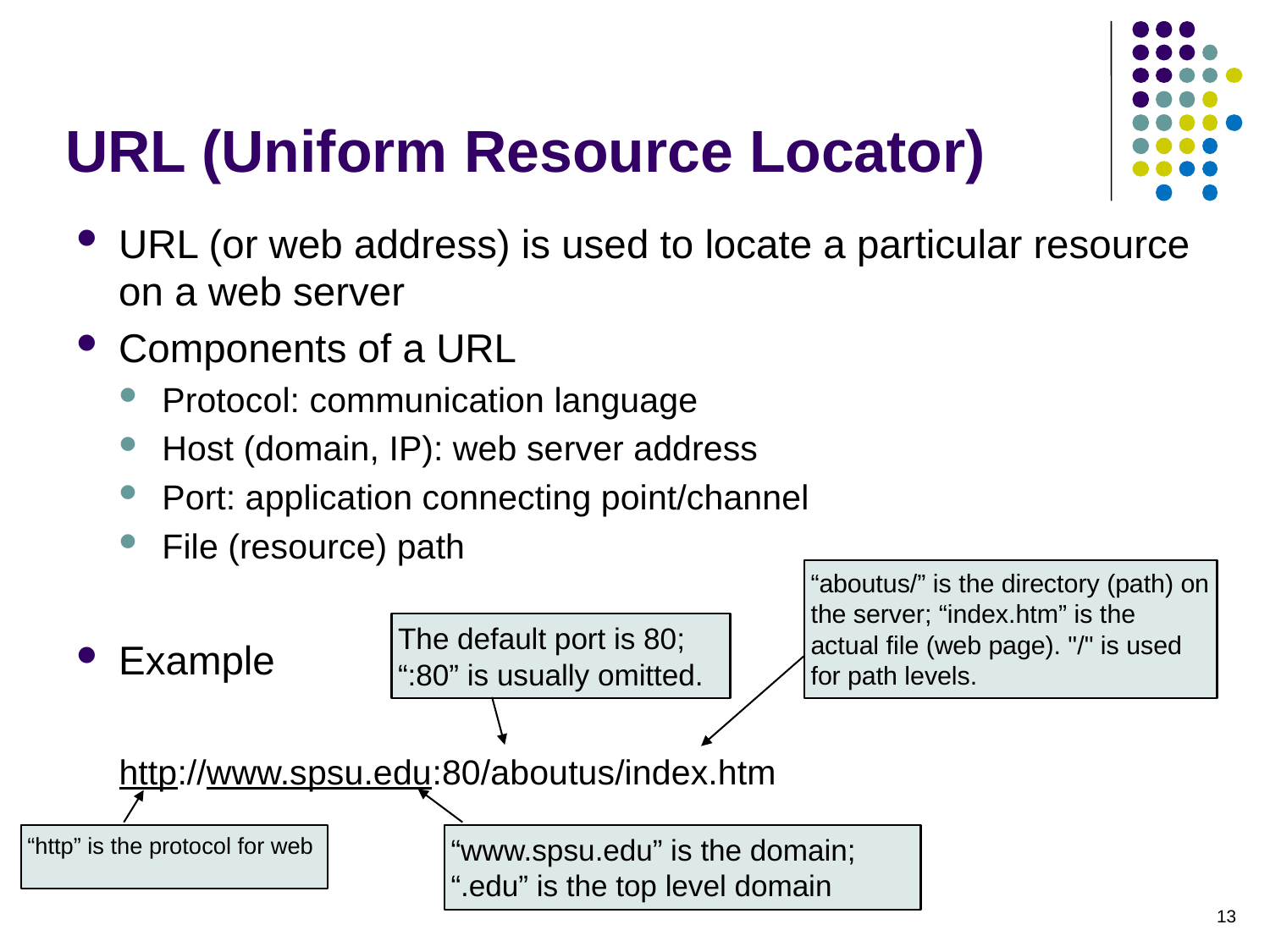

# URL (Uniform Resource Locator)
URL (or web address) is used to locate a particular resource on a web server
Components of a URL
Protocol: communication language
Host (domain, IP): web server address
Port: application connecting point/channel
File (resource) path

Example

http://www.spsu.edu:80/aboutus/index.htm
“aboutus/” is the directory (path) on the server; “index.htm” is the actual file (web page). "/" is used for path levels.

The default port is 80; “:80” is usually omitted.
“http” is the protocol for web
“www.spsu.edu” is the domain; “.edu” is the top level domain

13